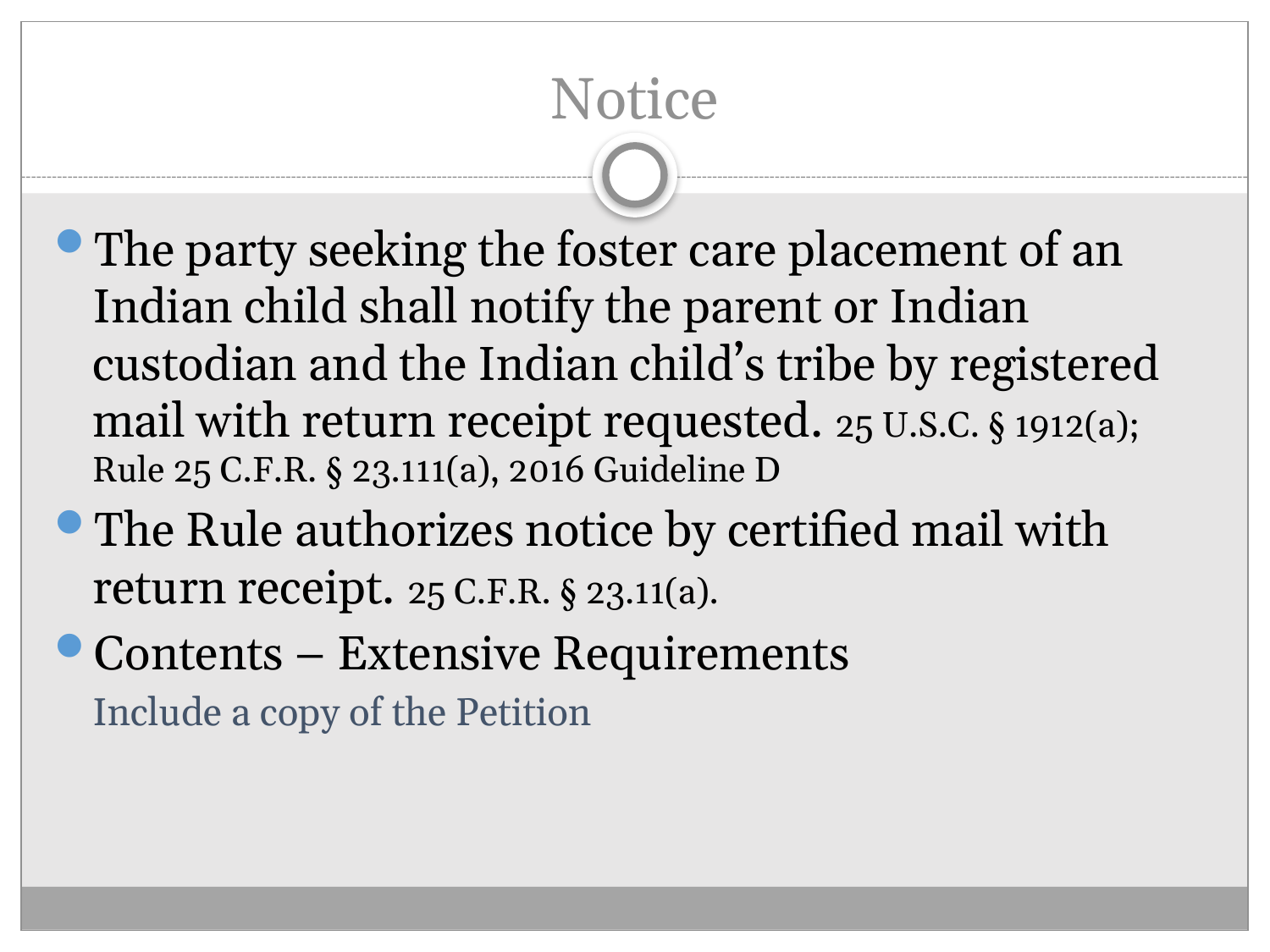

# Notice
The party seeking the foster care placement of an Indian child shall notify the parent or Indian custodian and the Indian child’s tribe by registered mail with return receipt requested. 25 U.S.C. § 1912(a); Rule 25 C.F.R. § 23.111(a), 2016 Guideline D
The Rule authorizes notice by certified mail with return receipt. 25 C.F.R. § 23.11(a).
Contents – Extensive Requirements
Include a copy of the Petition